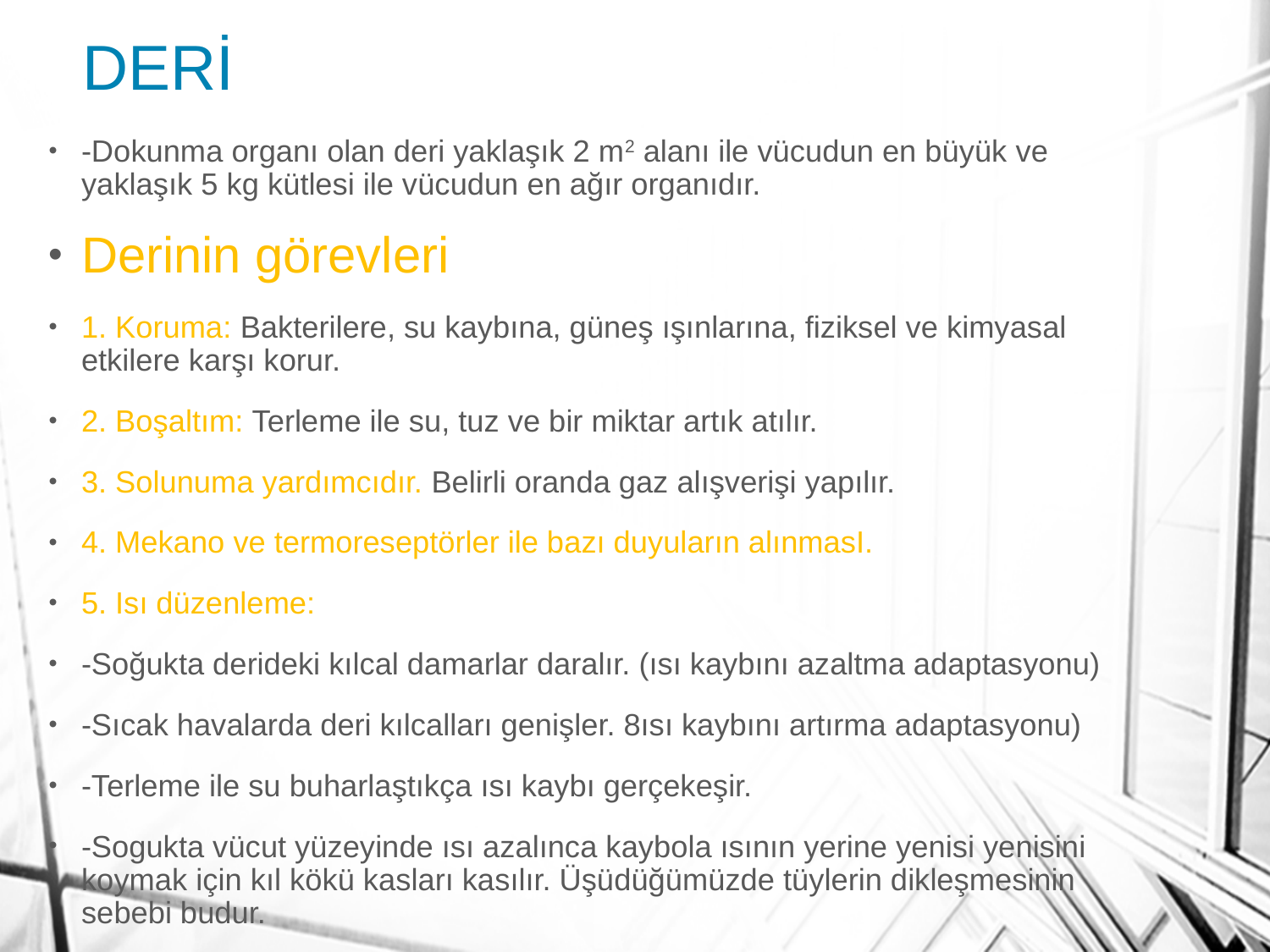

# DERİ
-Dokunma organı olan deri yaklaşık 2 m2 alanı ile vücudun en büyük ve yaklaşık 5 kg kütlesi ile vücudun en ağır organıdır.
Derinin görevleri
1. Koruma: Bakterilere, su kaybına, güneş ışınlarına, fiziksel ve kimyasal etkilere karşı korur.
2. Boşaltım: Terleme ile su, tuz ve bir miktar artık atılır.
3. Solunuma yardımcıdır. Belirli oranda gaz alışverişi yapılır.
4. Mekano ve termoreseptörler ile bazı duyuların alınmasI.
5. Isı düzenleme:
-Soğukta derideki kılcal damarlar daralır. (ısı kaybını azaltma adaptasyonu)
-Sıcak havalarda deri kılcalları genişler. 8ısı kaybını artırma adaptasyonu)
-Terleme ile su buharlaştıkça ısı kaybı gerçekeşir.
-Sogukta vücut yüzeyinde ısı azalınca kaybola ısının yerine yenisi yenisini koymak için kıl kökü kasları kasılır. Üşüdüğümüzde tüylerin dikleşmesinin sebebi budur.